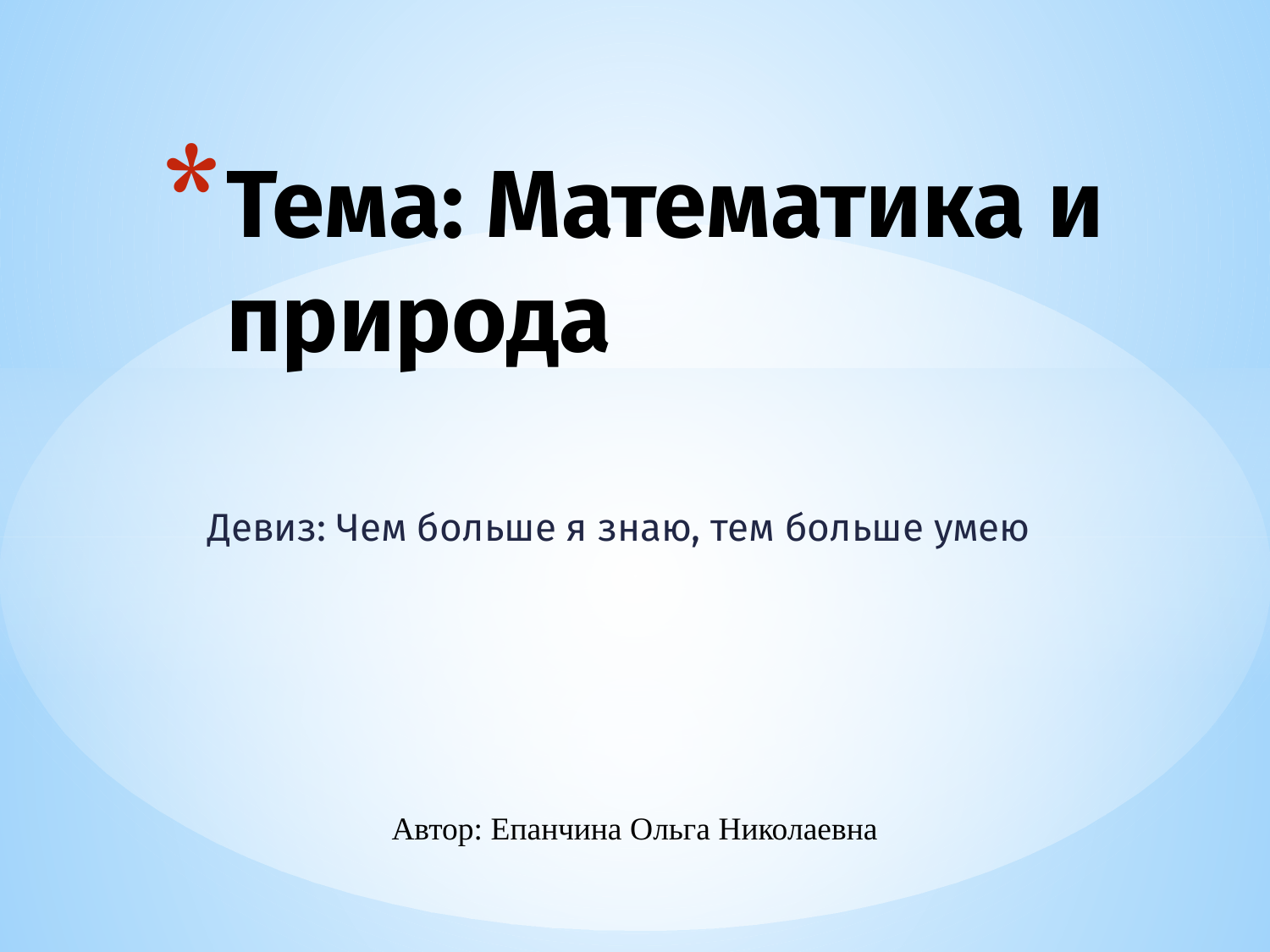

# Тема: Математика и природа
Девиз: Чем больше я знаю, тем больше умею
Автор: Епанчина Ольга Николаевна